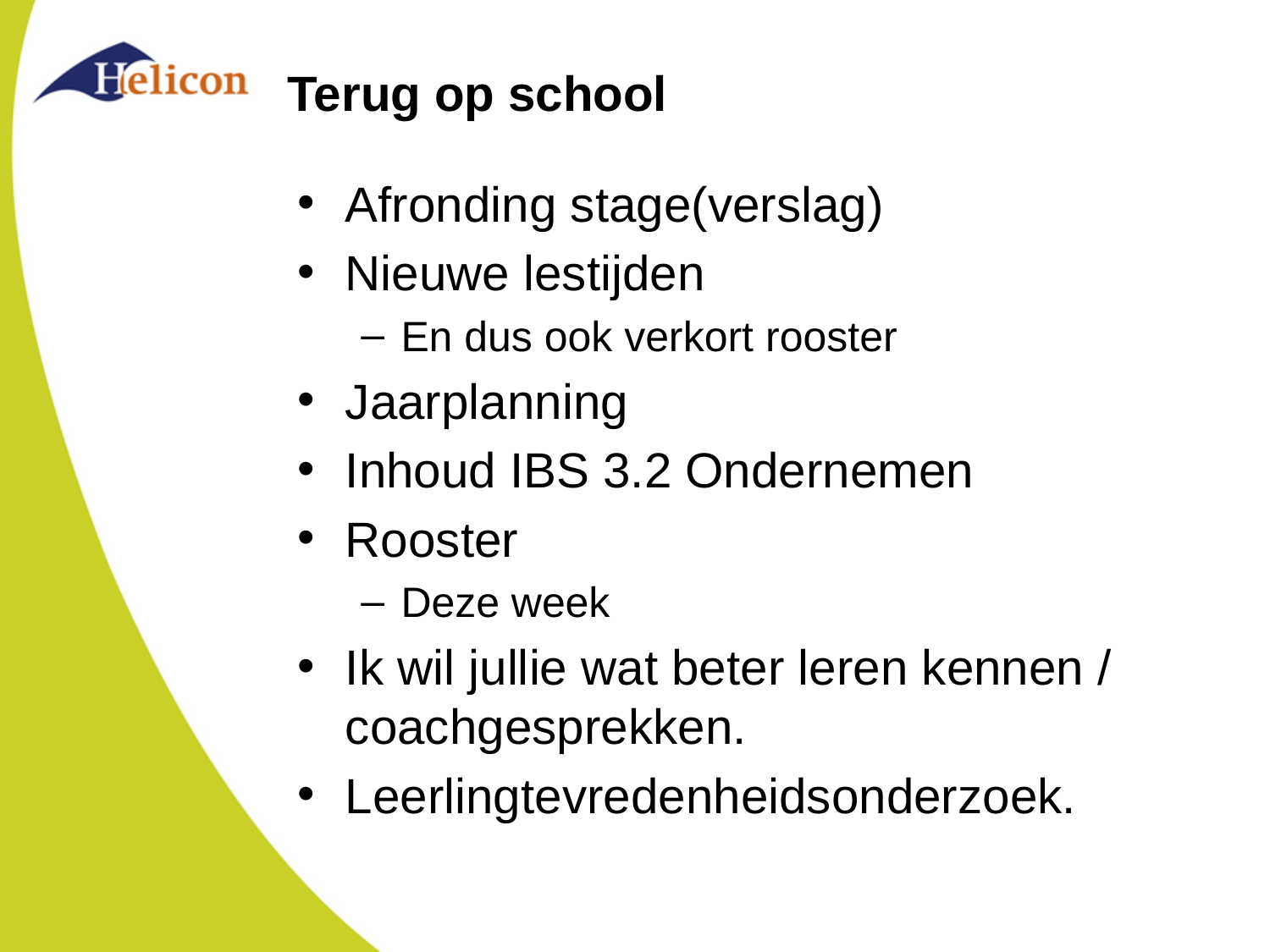

# Terug op school
Afronding stage(verslag)
Nieuwe lestijden
En dus ook verkort rooster
Jaarplanning
Inhoud IBS 3.2 Ondernemen
Rooster
Deze week
Ik wil jullie wat beter leren kennen / coachgesprekken.
Leerlingtevredenheidsonderzoek.